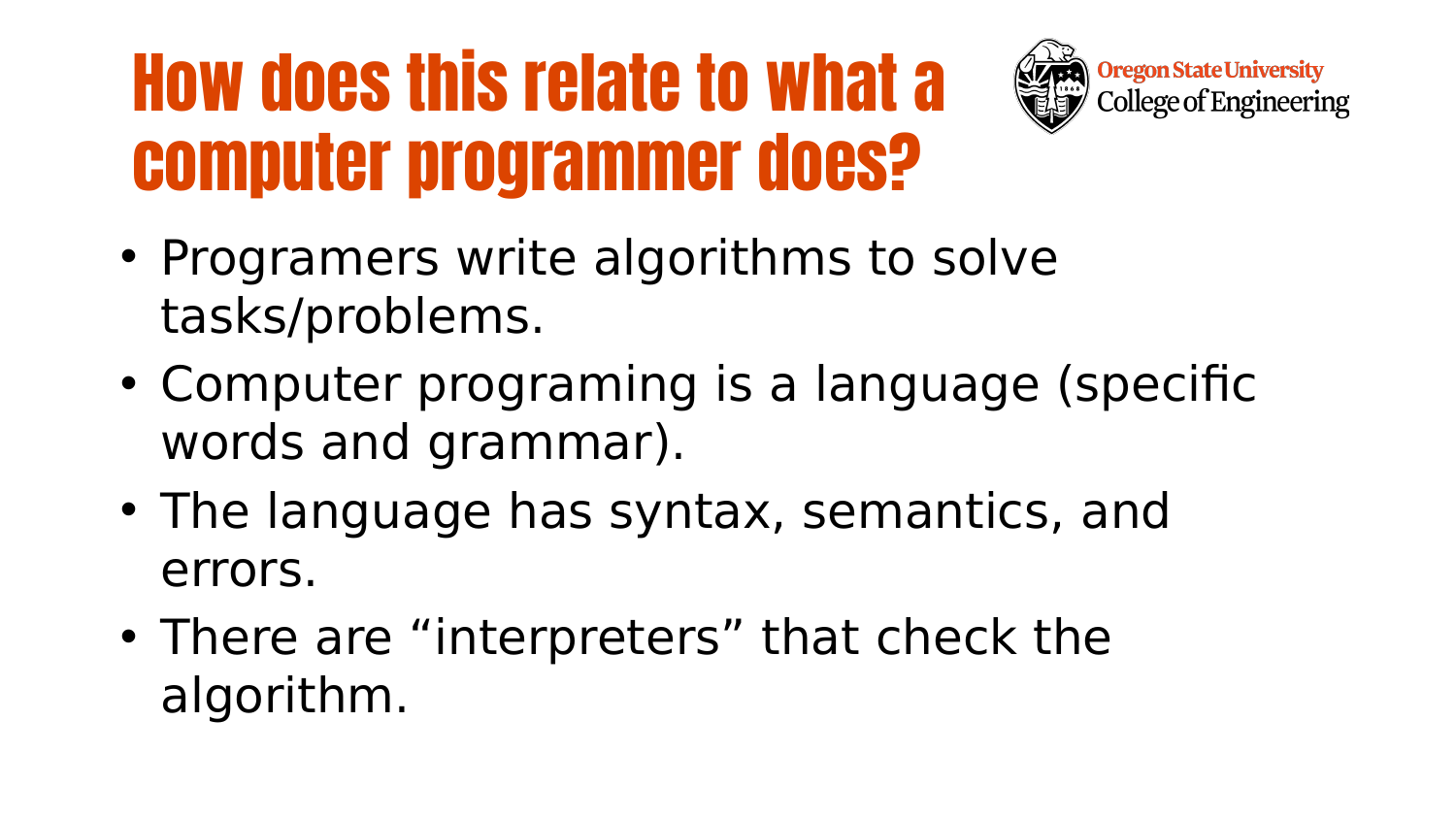

# How does this relate to what a
computer programmer does?
Programers write algorithms to solve tasks/problems.
Computer programing is a language (specific words and grammar).
The language has syntax, semantics, and errors.
There are “interpreters” that check the algorithm.